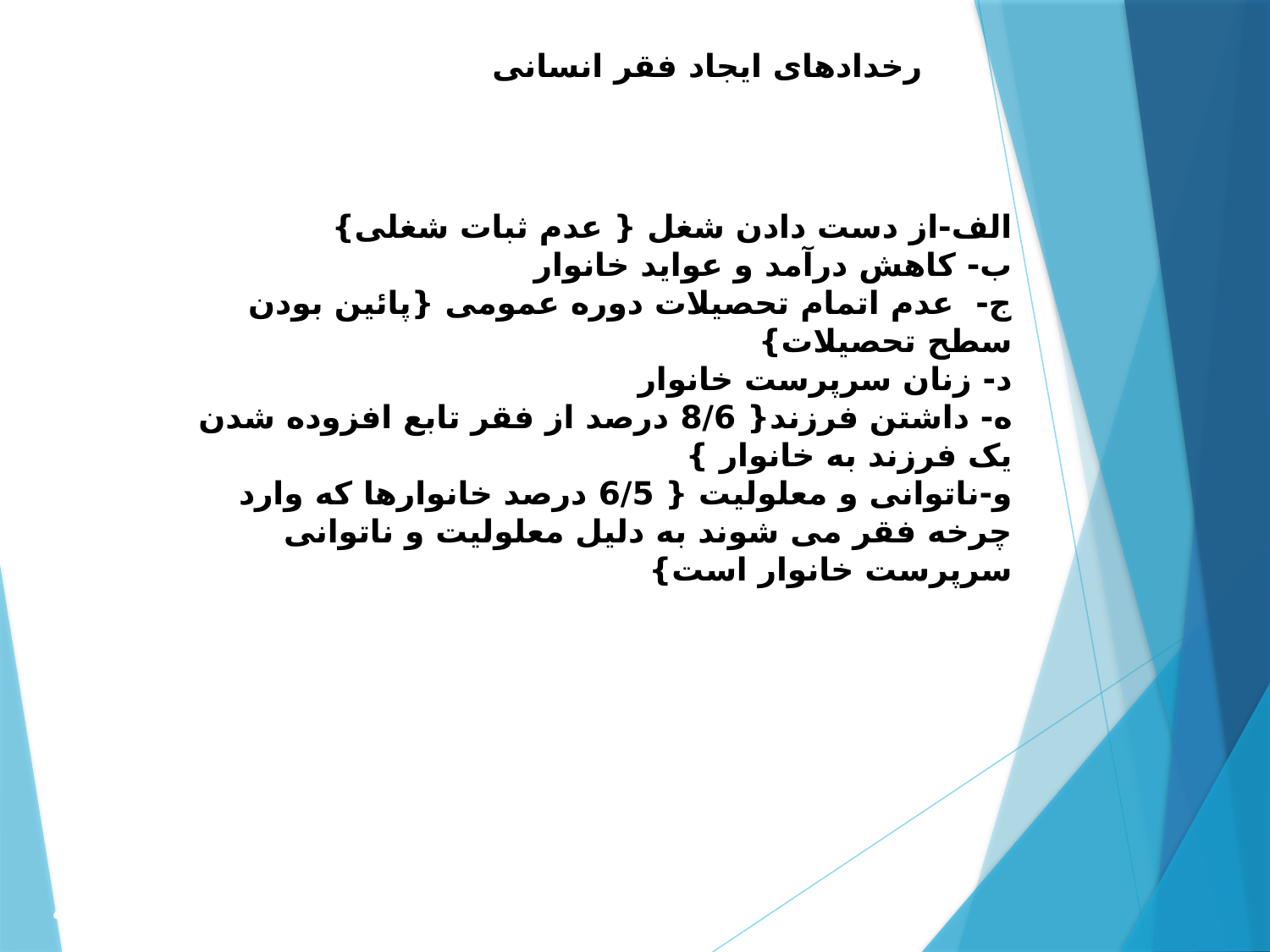

رخدادهای ایجاد فقر انسانی

الف-از دست دادن شغل { عدم ثبات شغلی}
ب- کاهش درآمد و عواید خانوار
ج-  عدم اتمام تحصیلات دوره عمومی {پائین بودن سطح تحصیلات}
د- زنان سرپرست خانوار
ه- داشتن فرزند{ 8/6 درصد از فقر تابع افزوده شدن یک فرزند به خانوار }
و-ناتوانی و معلولیت { 6/5 درصد خانوارها که وارد چرخه فقر می شوند به دلیل معلولیت و ناتوانی سرپرست خانوار است}

صفحه 41